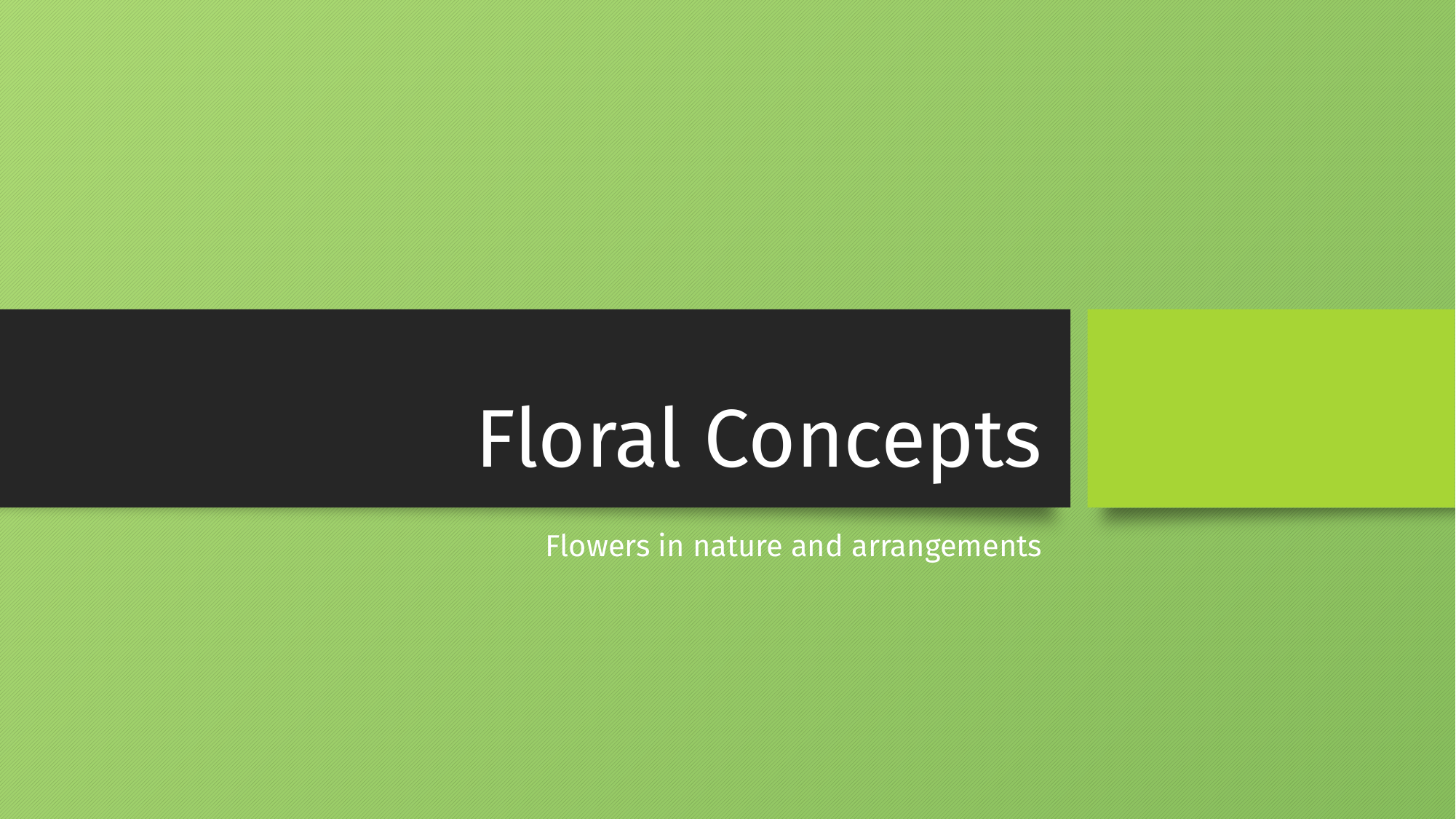

# Floral Concepts
Flowers in nature and arrangements